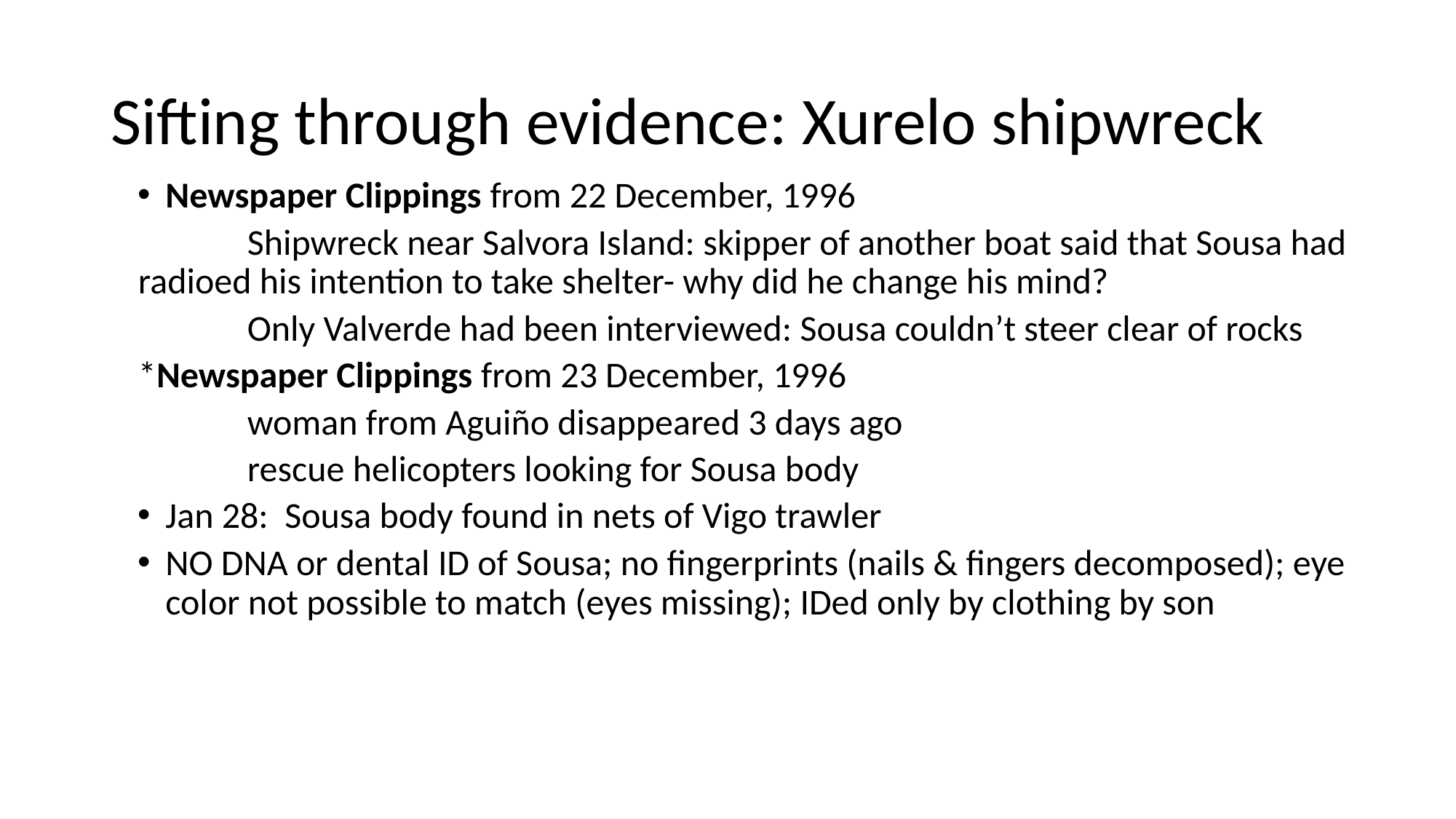

# Sifting through evidence: Xurelo shipwreck
Newspaper Clippings from 22 December, 1996
	Shipwreck near Salvora Island: skipper of another boat said that Sousa had radioed his intention to take shelter- why did he change his mind?
	Only Valverde had been interviewed: Sousa couldn’t steer clear of rocks
*Newspaper Clippings from 23 December, 1996
	woman from Aguiño disappeared 3 days ago
	rescue helicopters looking for Sousa body
Jan 28:  Sousa body found in nets of Vigo trawler
NO DNA or dental ID of Sousa; no fingerprints (nails & fingers decomposed); eye color not possible to match (eyes missing); IDed only by clothing by son